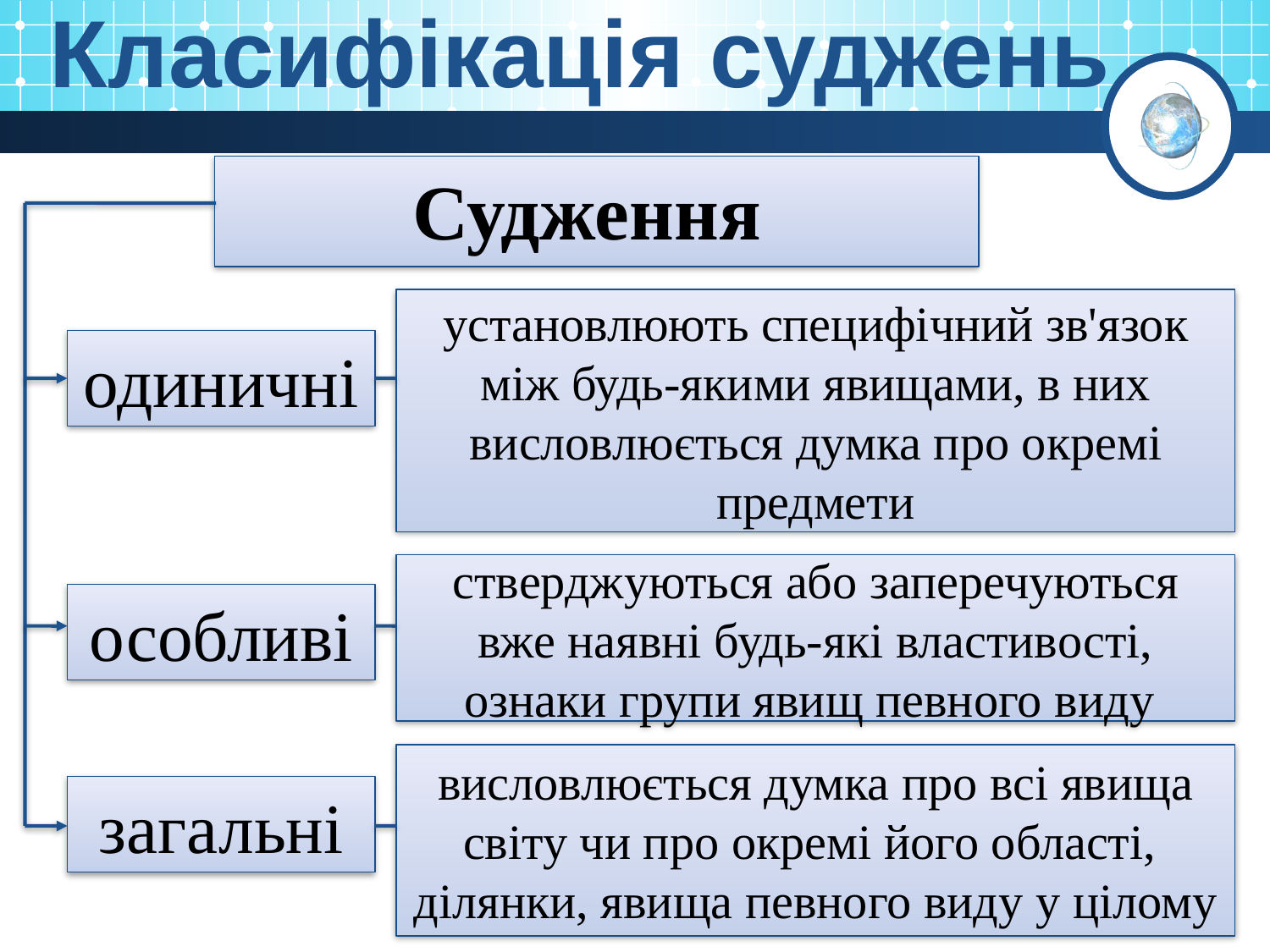

Класифікація суджень
Судження

установлюють специфічний зв'язок між будь-якими явищами, в них висловлюється думка про окремі предмети
одиничні

стверджуються або заперечуються вже наявні будь-які властивості, ознаки групи явищ певного виду
особливі

висловлюється думка про всі явища світу чи про окремі його області,  ділянки, явища певного виду у цілому
загальні